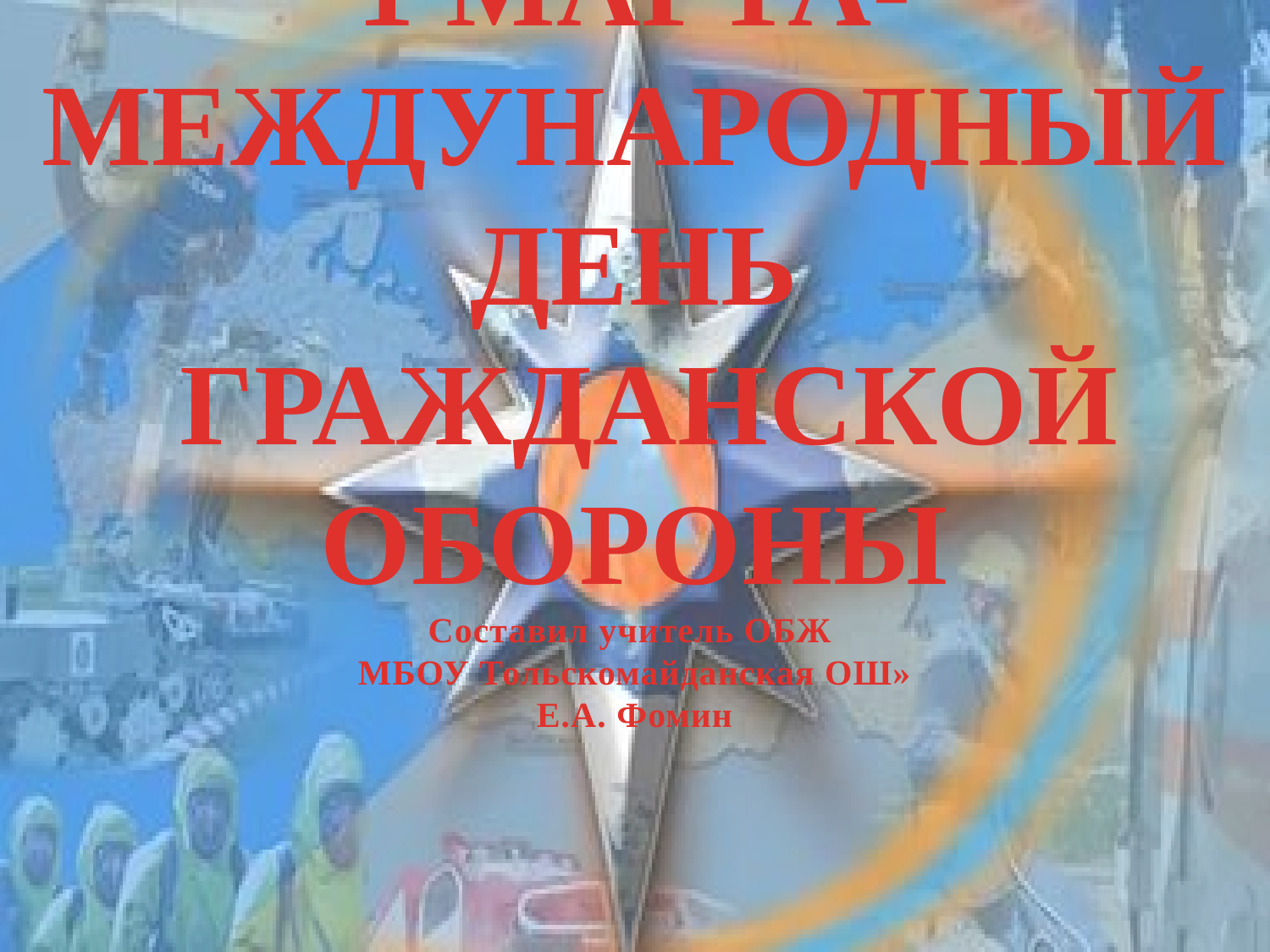

# 1 МАРТА- МЕЖДУНАРОДНЫЙ ДЕНЬ ГРАЖДАНСКОЙ ОБОРОНЫ Составил учитель ОБЖ МБОУ Тольскомайданская ОШ» Е.А. Фомин